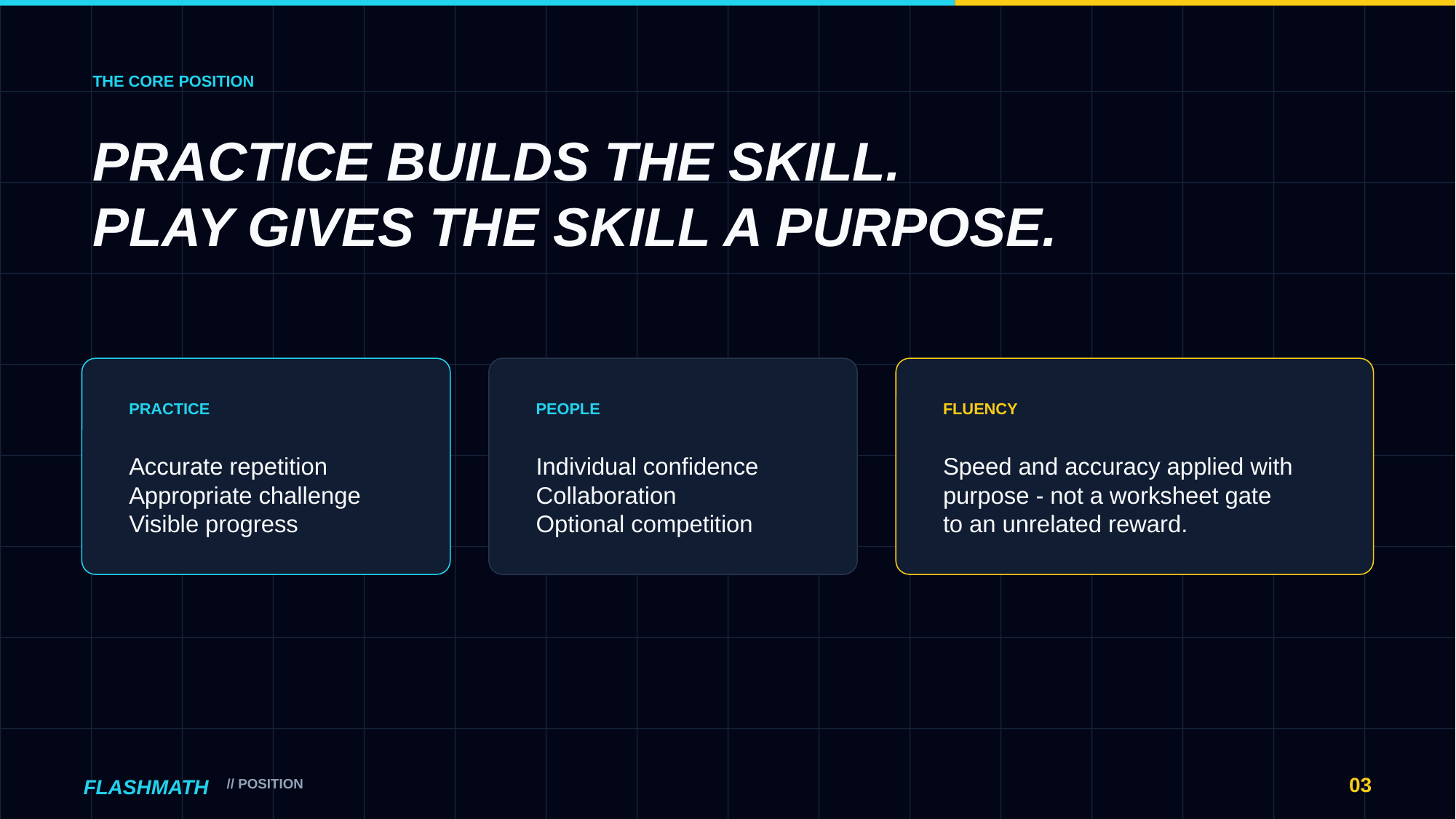

THE CORE POSITION

PRACTICE BUILDS THE SKILL.
PLAY GIVES THE SKILL A PURPOSE.

PRACTICE
PEOPLE
FLUENCY
Accurate repetition
Appropriate challenge
Visible progress
Individual confidence
Collaboration
Optional competition
Speed and accuracy applied with purpose - not a worksheet gate to an unrelated reward.

03
FLASHMATH
// POSITION